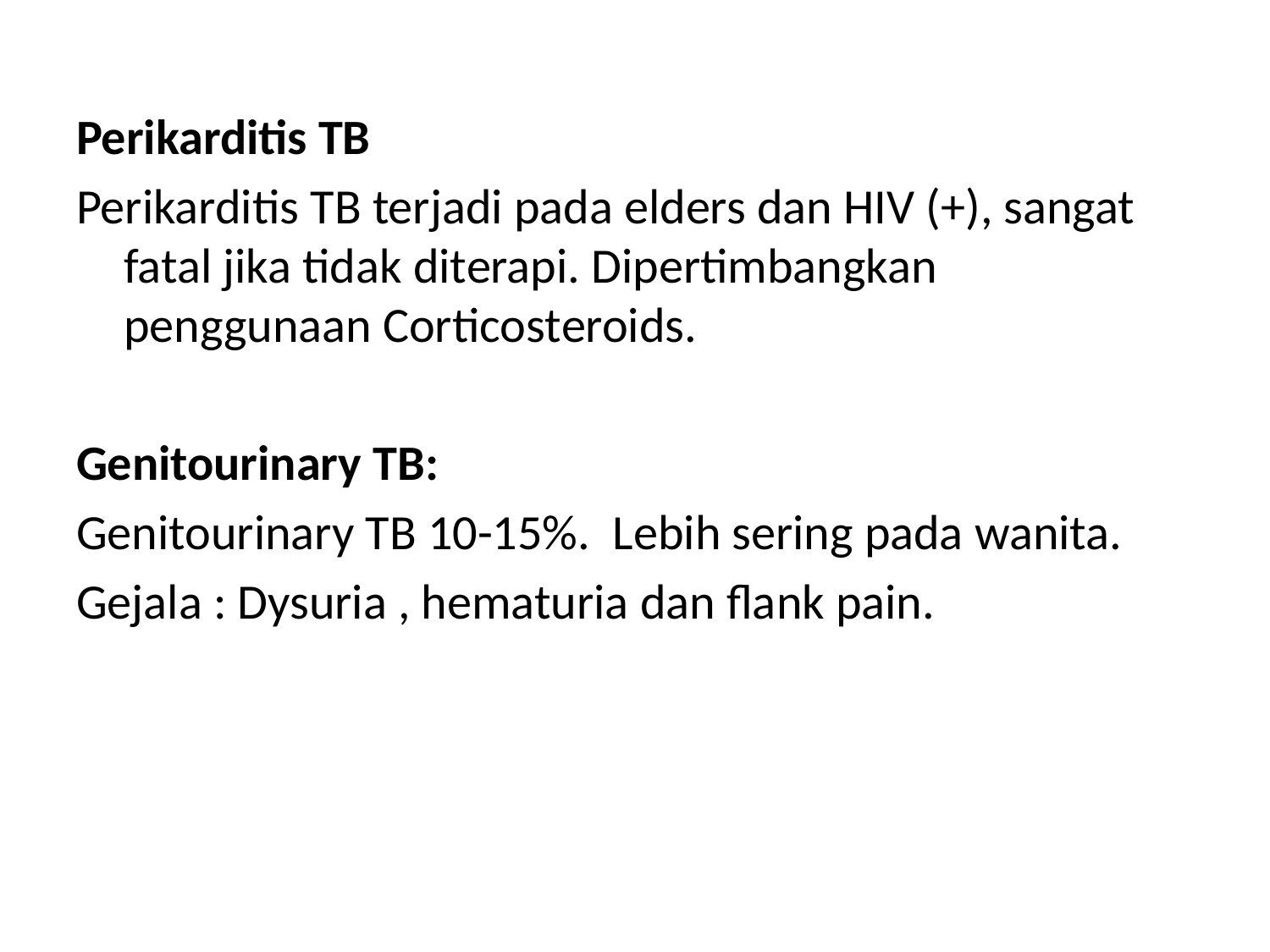

Perikarditis TB
Perikarditis TB terjadi pada elders dan HIV (+), sangat fatal jika tidak diterapi. Dipertimbangkan penggunaan Corticosteroids.

Genitourinary TB:
Genitourinary TB 10-15%.  Lebih sering pada wanita.
Gejala : Dysuria , hematuria dan flank pain.